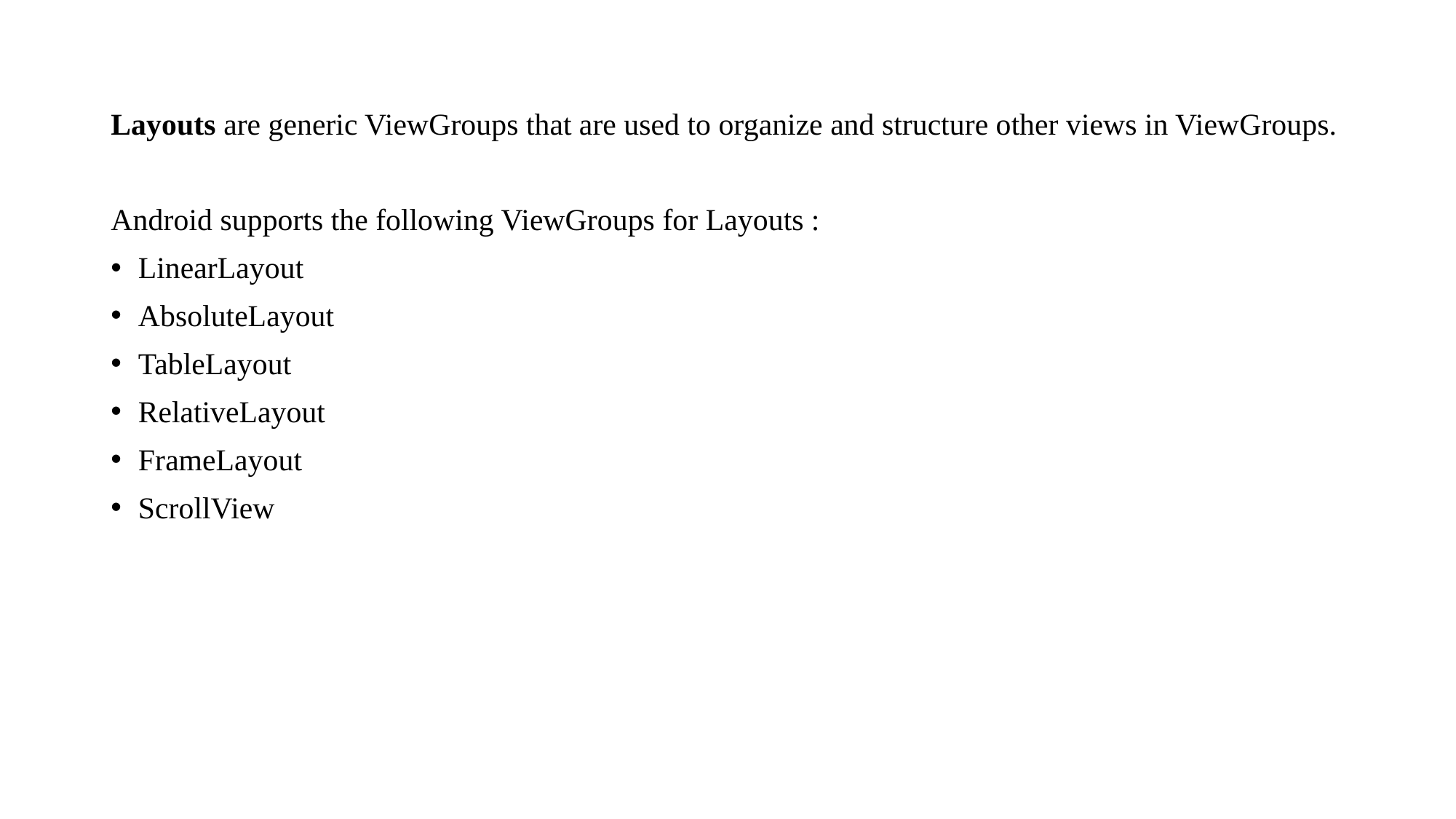

Layouts are generic ViewGroups that are used to organize and structure other views in ViewGroups.

Android supports the following ViewGroups for Layouts :
LinearLayout
AbsoluteLayout
TableLayout
RelativeLayout
FrameLayout
ScrollView